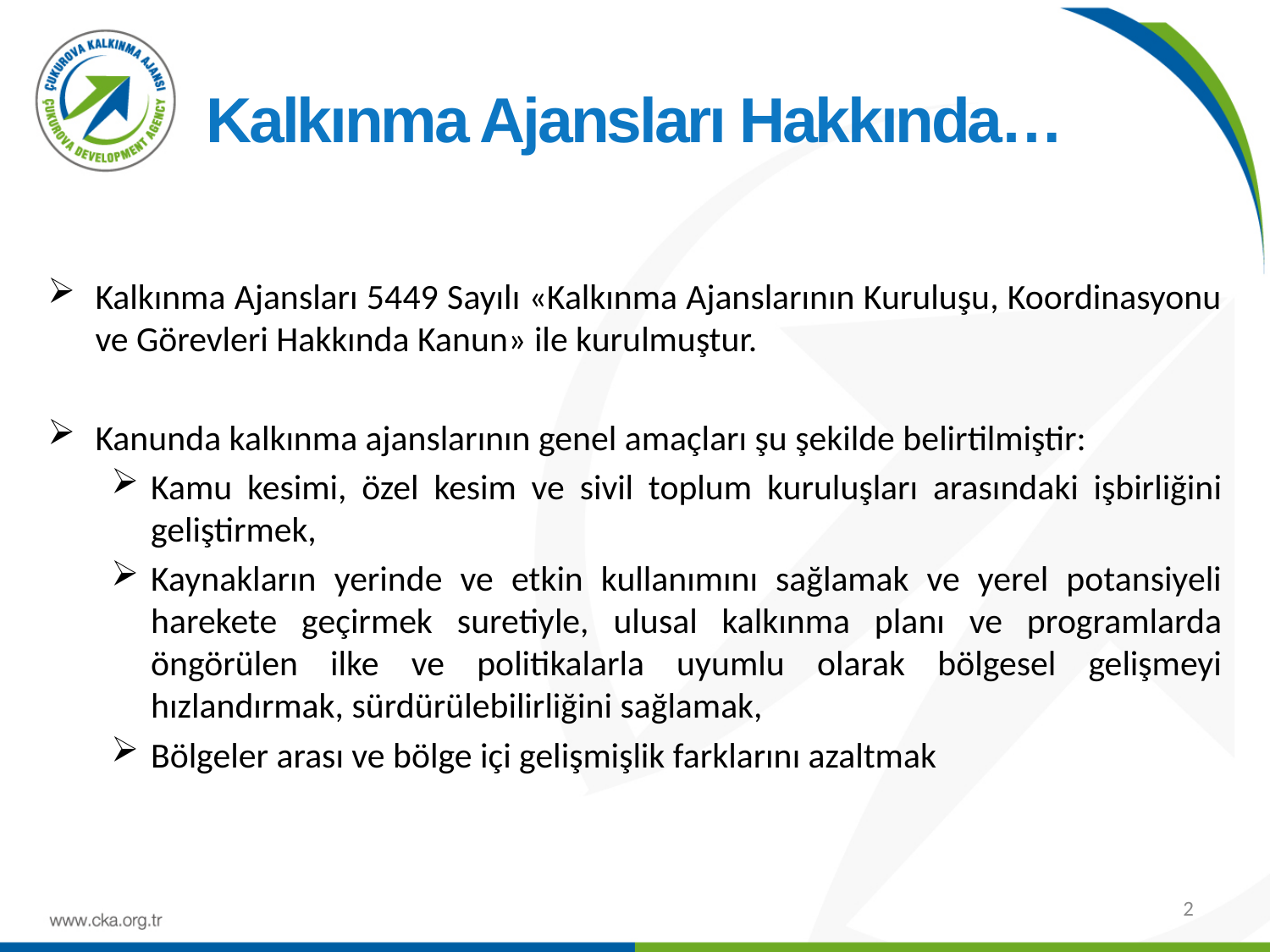

# Kalkınma Ajansları Hakkında…
Kalkınma Ajansları 5449 Sayılı «Kalkınma Ajanslarının Kuruluşu, Koordinasyonu ve Görevleri Hakkında Kanun» ile kurulmuştur.

Kanunda kalkınma ajanslarının genel amaçları şu şekilde belirtilmiştir:
Kamu kesimi, özel kesim ve sivil toplum kuruluşları arasındaki işbirliğini geliştirmek,
Kaynakların yerinde ve etkin kullanımını sağlamak ve yerel potansiyeli harekete geçirmek suretiyle, ulusal kalkınma planı ve programlarda öngörülen ilke ve politikalarla uyumlu olarak bölgesel gelişmeyi hızlandırmak, sürdürülebilirliğini sağlamak,
Bölgeler arası ve bölge içi gelişmişlik farklarını azaltmak
2